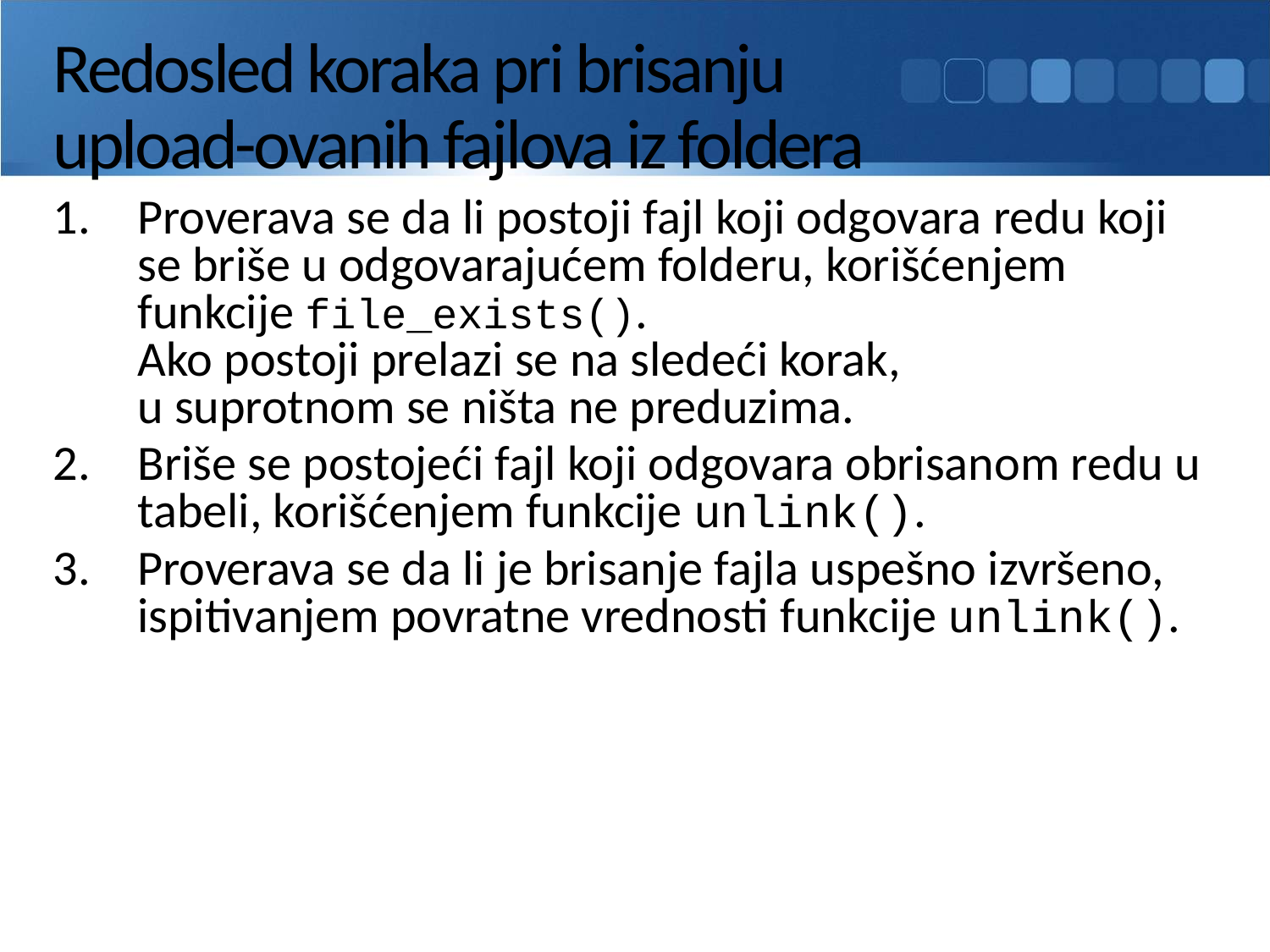

# Redosled koraka pri brisanju upload-ovanih fajlova iz foldera
Proverava se da li postoji fajl koji odgovara redu koji se briše u odgovarajućem folderu, korišćenjem funkcije file_exists().
Ako postoji prelazi se na sledeći korak,
u suprotnom se ništa ne preduzima.
Briše se postojeći fajl koji odgovara obrisanom redu u tabeli, korišćenjem funkcije unlink().
Proverava se da li je brisanje fajla uspešno izvršeno, ispitivanjem povratne vrednosti funkcije unlink().